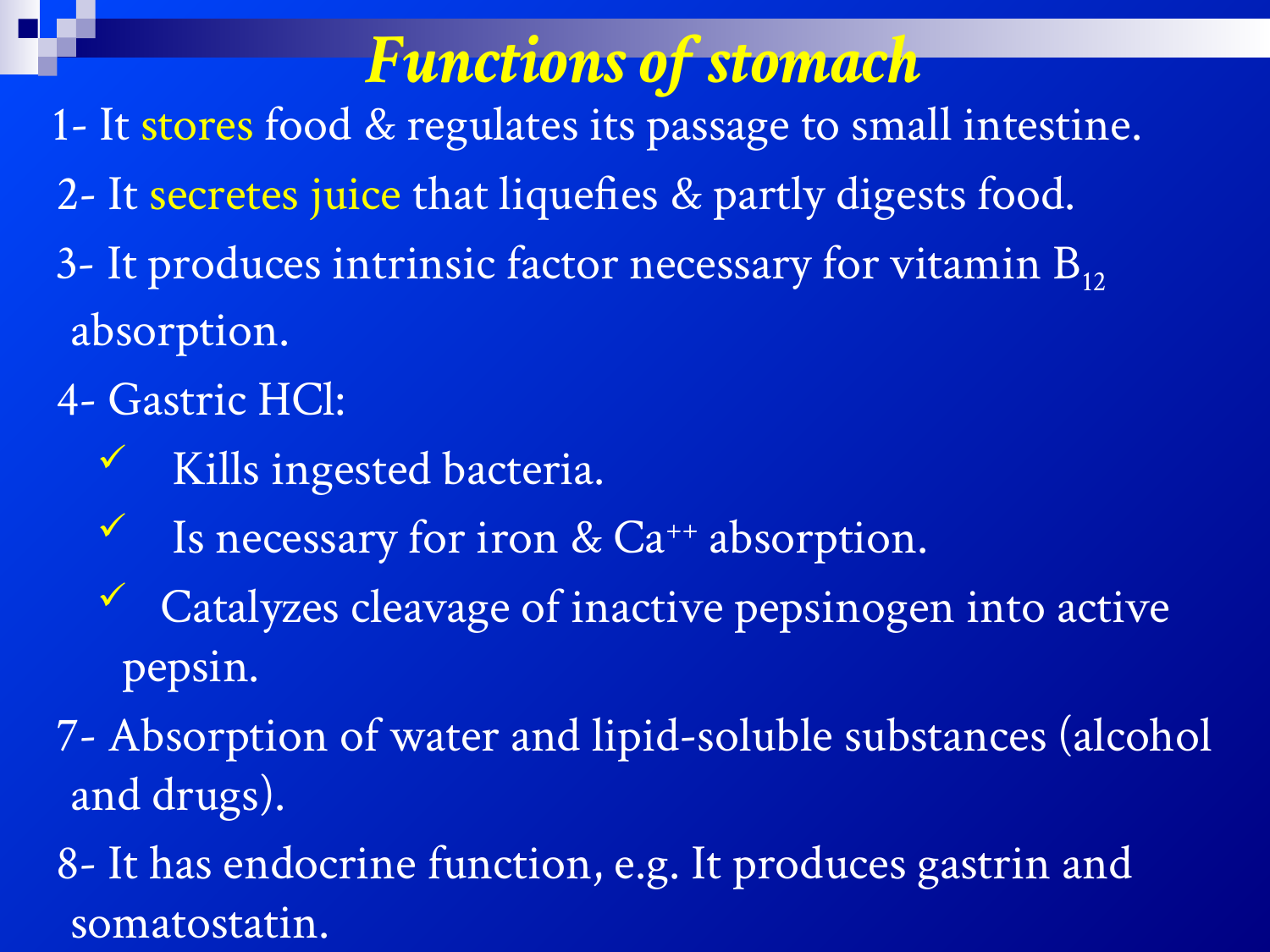

# Functions of stomach
   1- It stores food & regulates its passage to small intestine.
   2- It secretes juice that liquefies & partly digests food.
   3- It produces intrinsic factor necessary for vitamin B12 absorption.
   4- Gastric HCl:
    Kills ingested bacteria.
    Is necessary for iron & Ca++ absorption.
   Catalyzes cleavage of inactive pepsinogen into active pepsin.
   7- Absorption of water and lipid-soluble substances (alcohol and drugs).
   8- It has endocrine function, e.g. It produces gastrin and somatostatin.